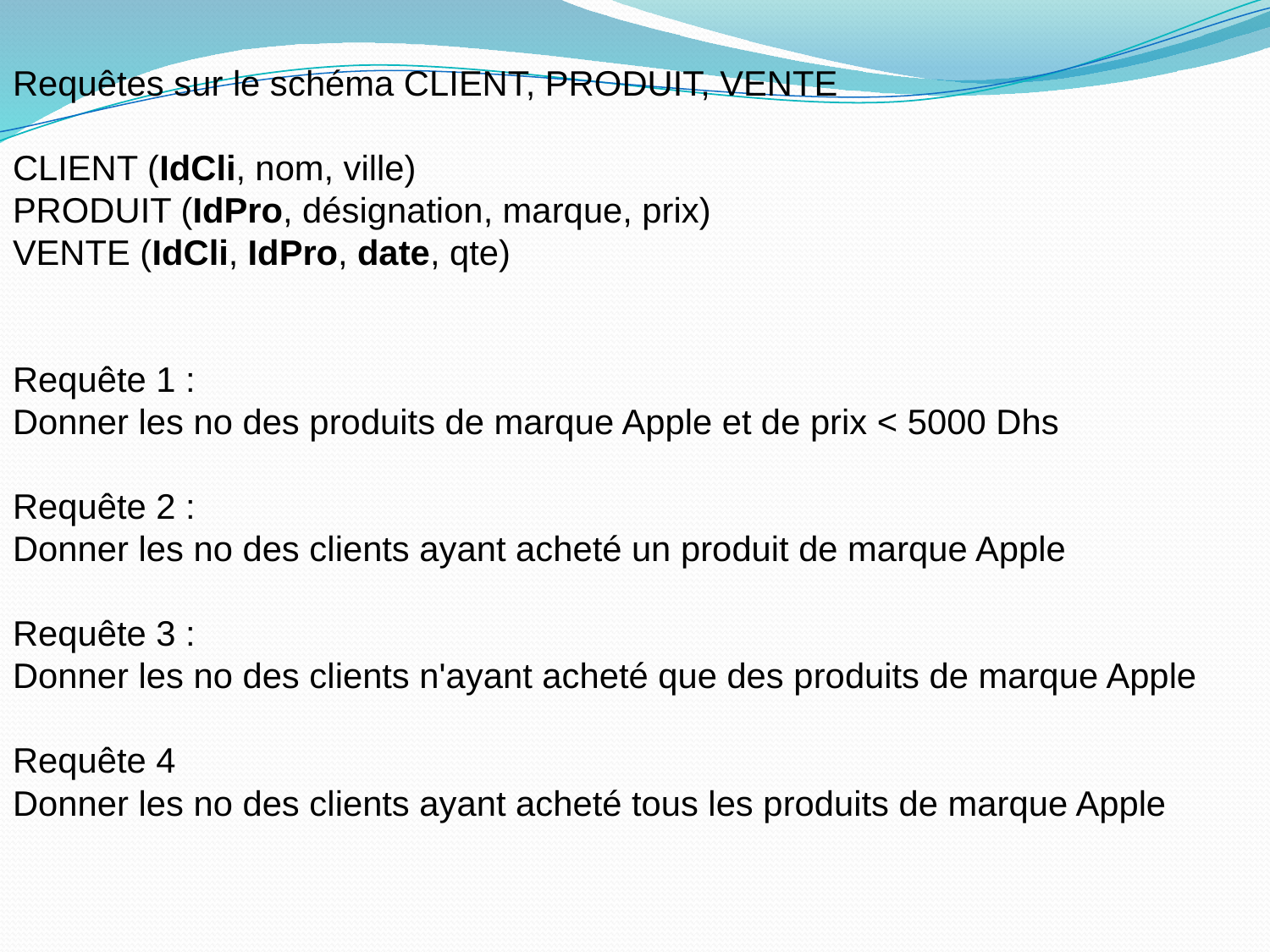

Requêtes sur le schéma CLIENT, PRODUIT, VENTE

CLIENT (IdCli, nom, ville)
PRODUIT (IdPro, désignation, marque, prix)
VENTE (IdCli, IdPro, date, qte)

Requête 1 :
Donner les no des produits de marque Apple et de prix < 5000 Dhs

Requête 2 :
Donner les no des clients ayant acheté un produit de marque Apple

Requête 3 :
Donner les no des clients n'ayant acheté que des produits de marque Apple

Requête 4
Donner les no des clients ayant acheté tous les produits de marque Apple